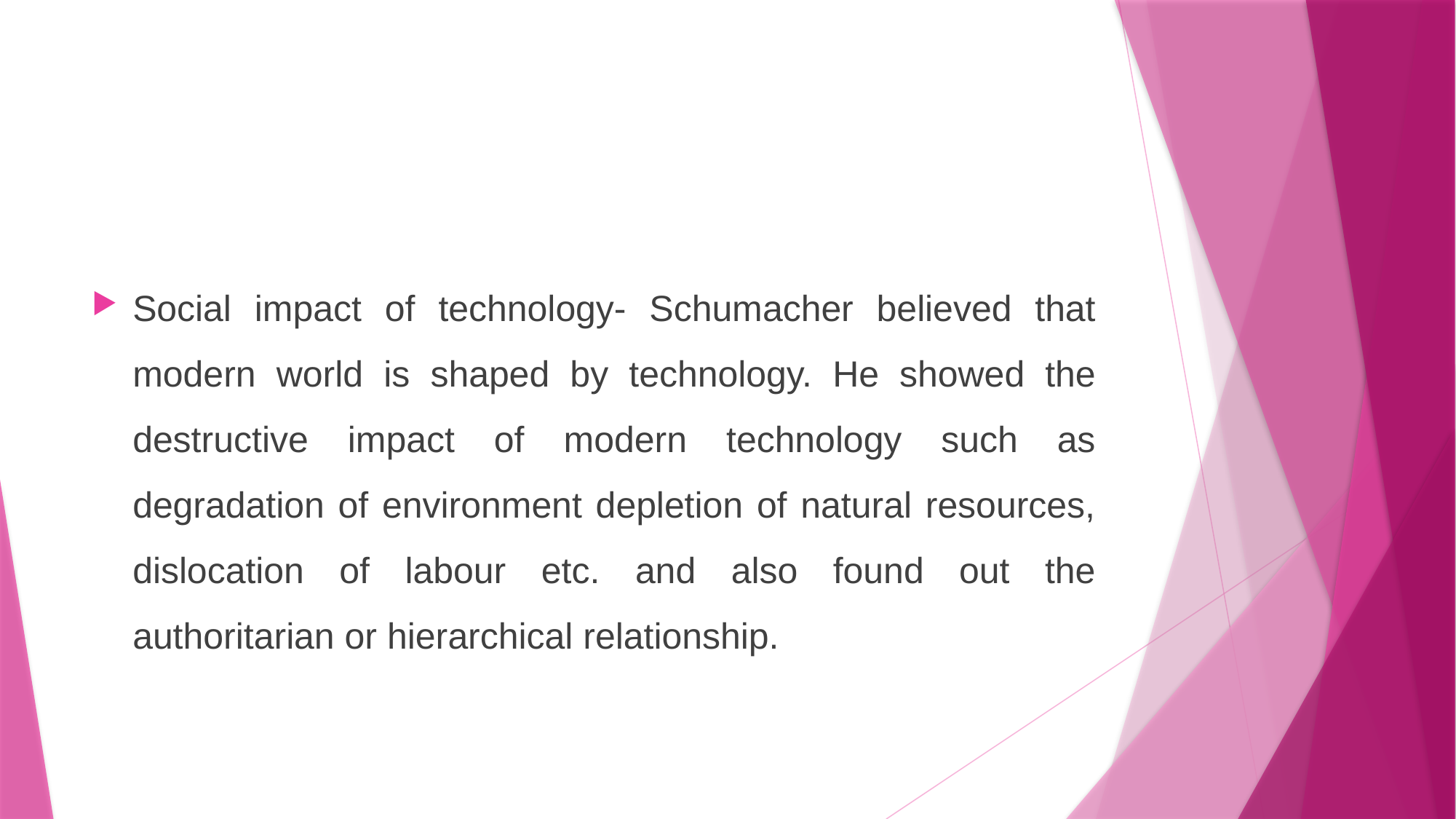

Social impact of technology- Schumacher believed that modern world is shaped by technology. He showed the destructive impact of modern technology such as degradation of environment depletion of natural resources, dislocation of labour etc. and also found out the authoritarian or hierarchical relationship.